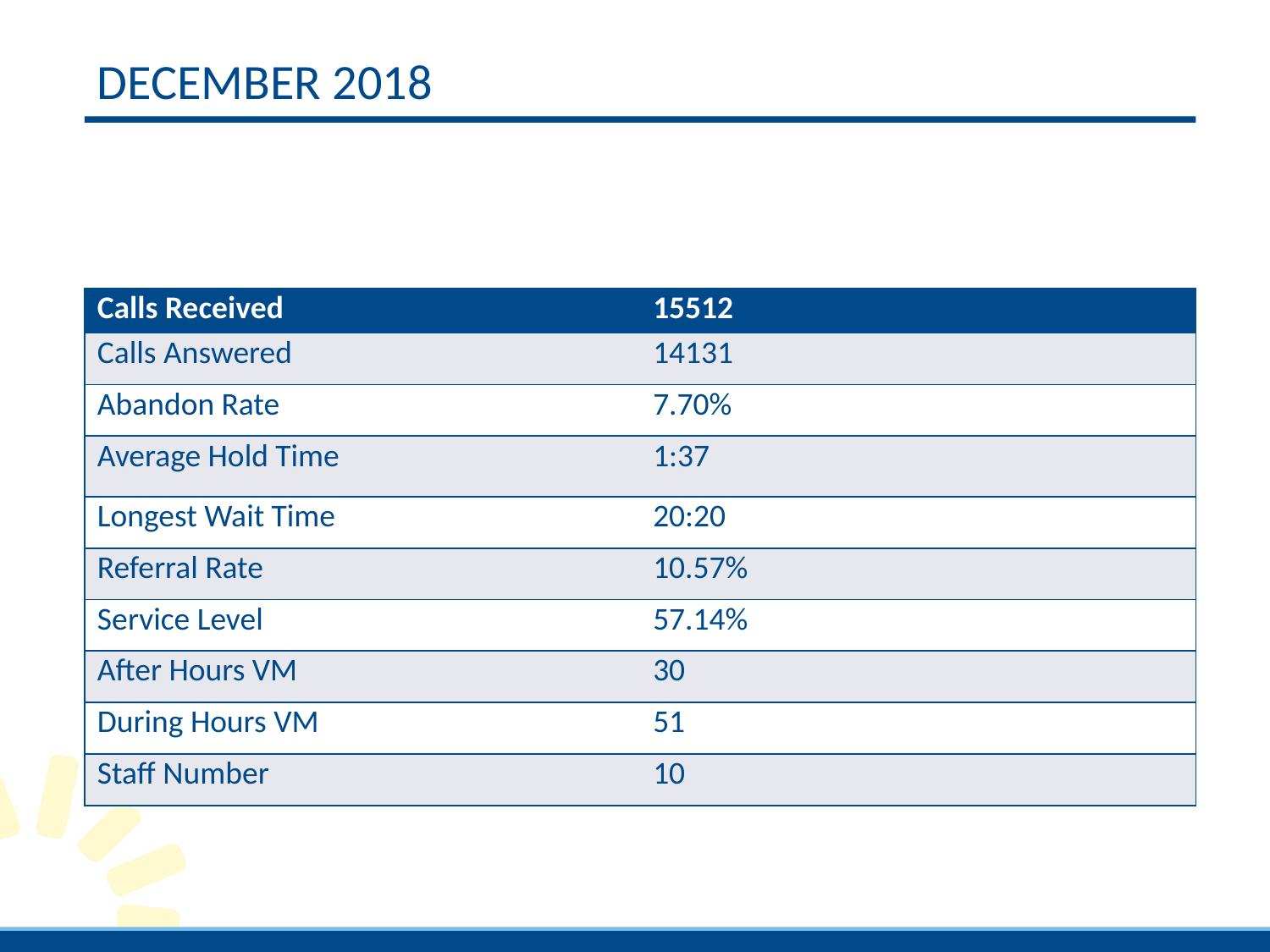

# December 2018
| Calls Received | 15512 |
| --- | --- |
| Calls Answered | 14131 |
| Abandon Rate | 7.70% |
| Average Hold Time | 1:37 |
| Longest Wait Time | 20:20 |
| Referral Rate | 10.57% |
| Service Level | 57.14% |
| After Hours VM | 30 |
| During Hours VM | 51 |
| Staff Number | 10 |